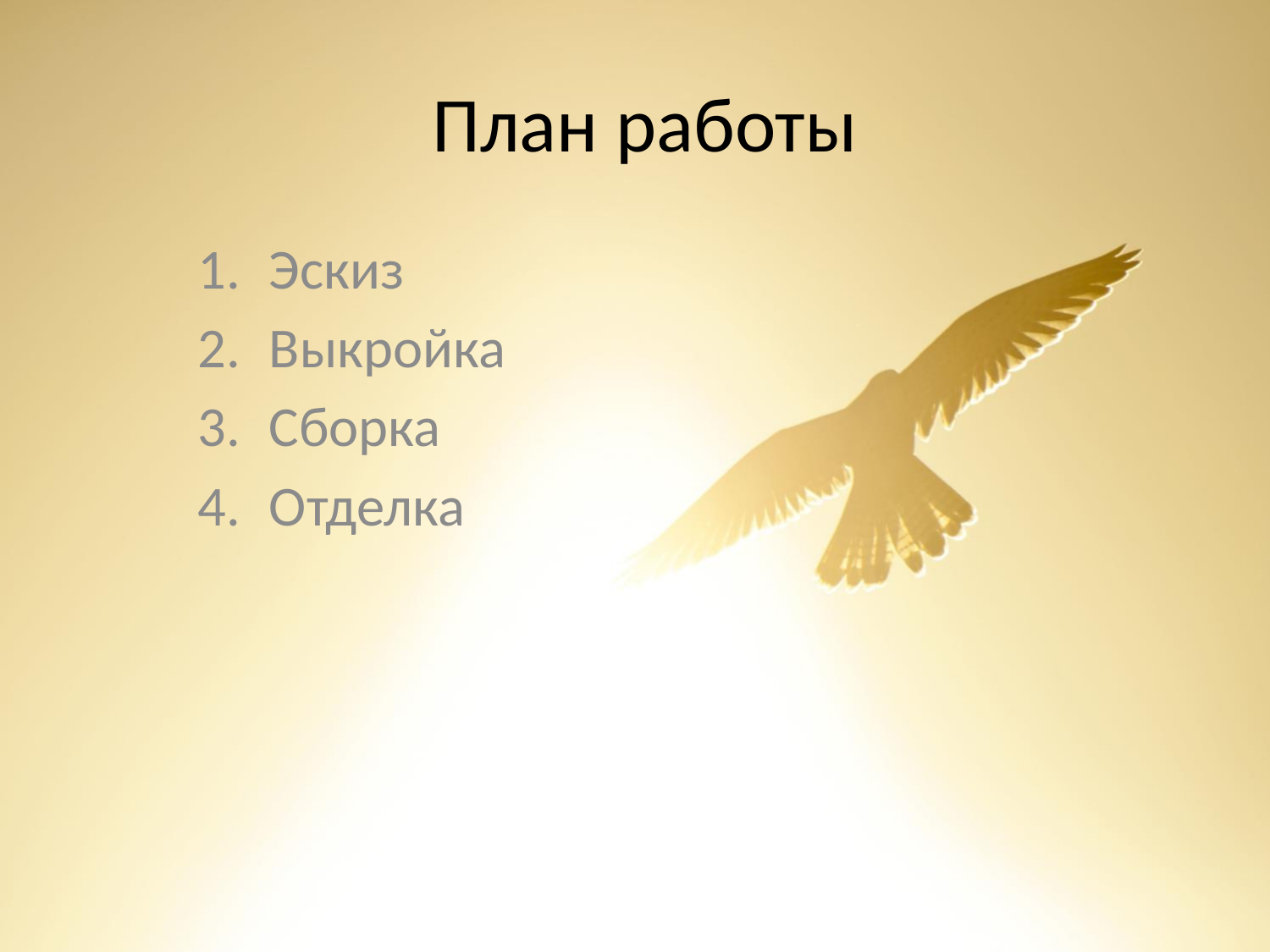

# План работы
Эскиз
Выкройка
Сборка
Отделка